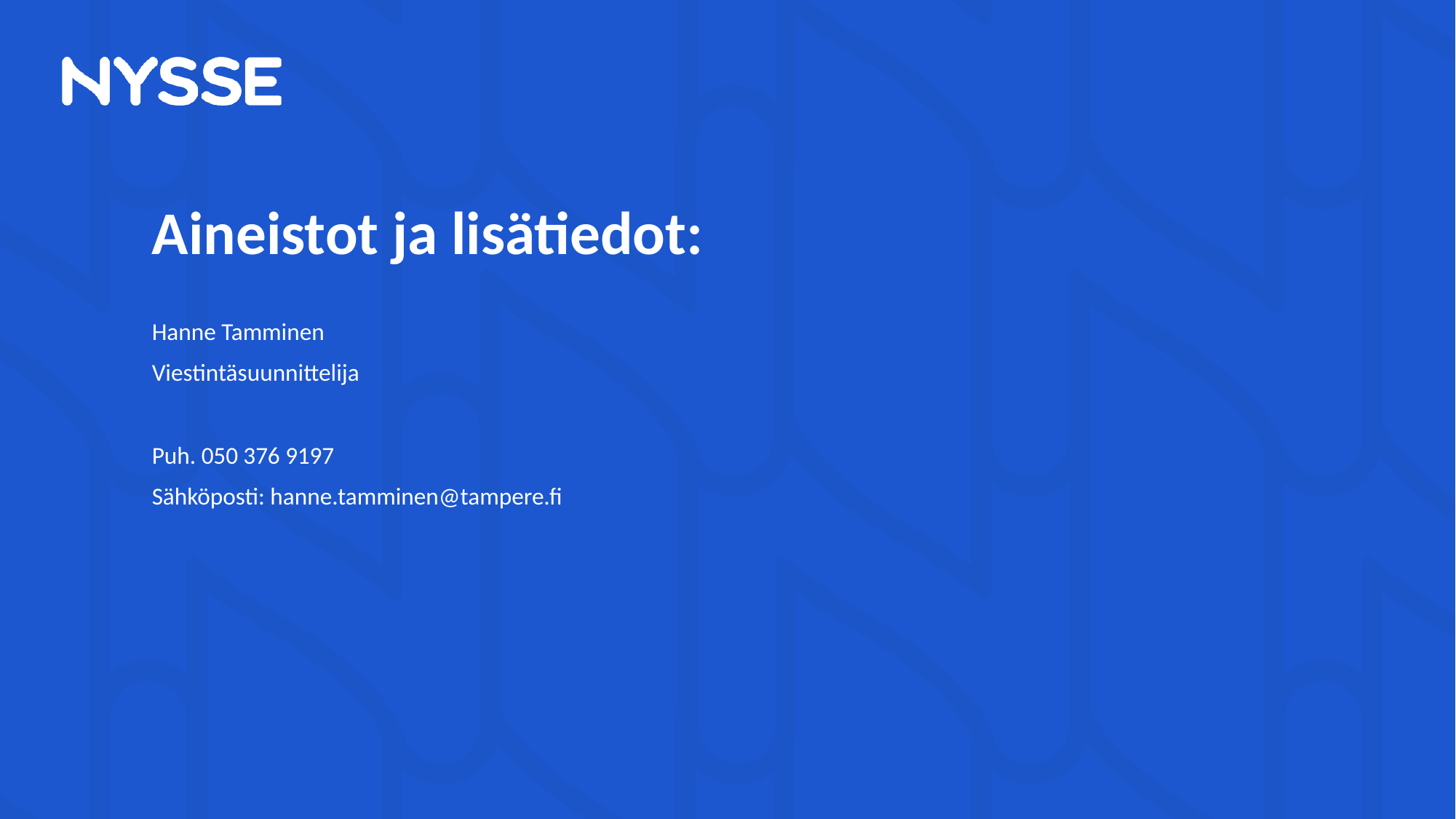

Aineistot ja lisätiedot:
Hanne Tamminen
Viestintäsuunnittelija

Puh. 050 376 9197
Sähköposti: hanne.tamminen@tampere.fi